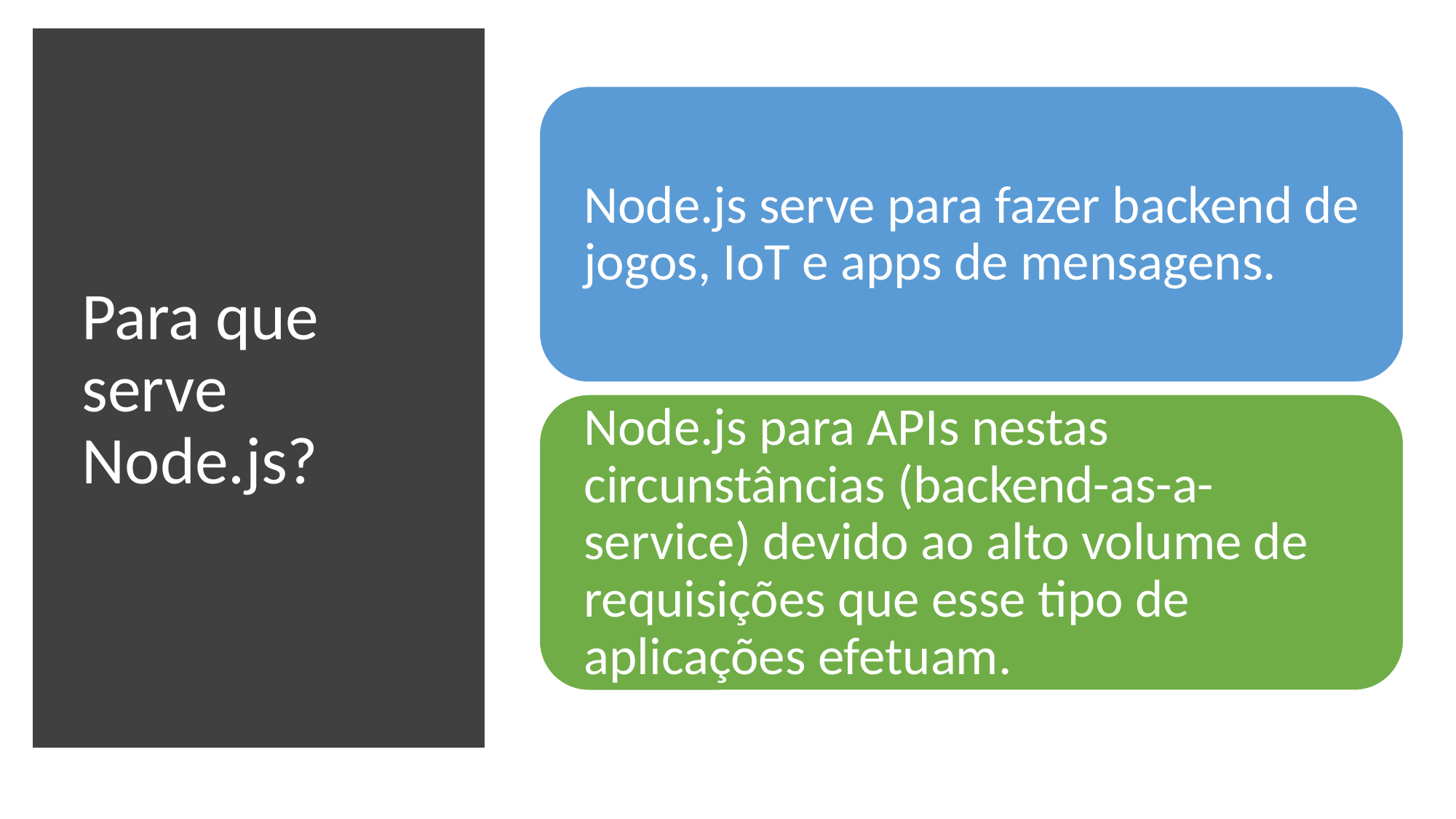

Node.js serve para fazer backend de jogos, IoT e apps de mensagens.
Node.js para APIs nestas circunstâncias (backend-as-a-service) devido ao alto volume de requisições que esse tipo de aplicações efetuam.
# Para que serve Node.js?